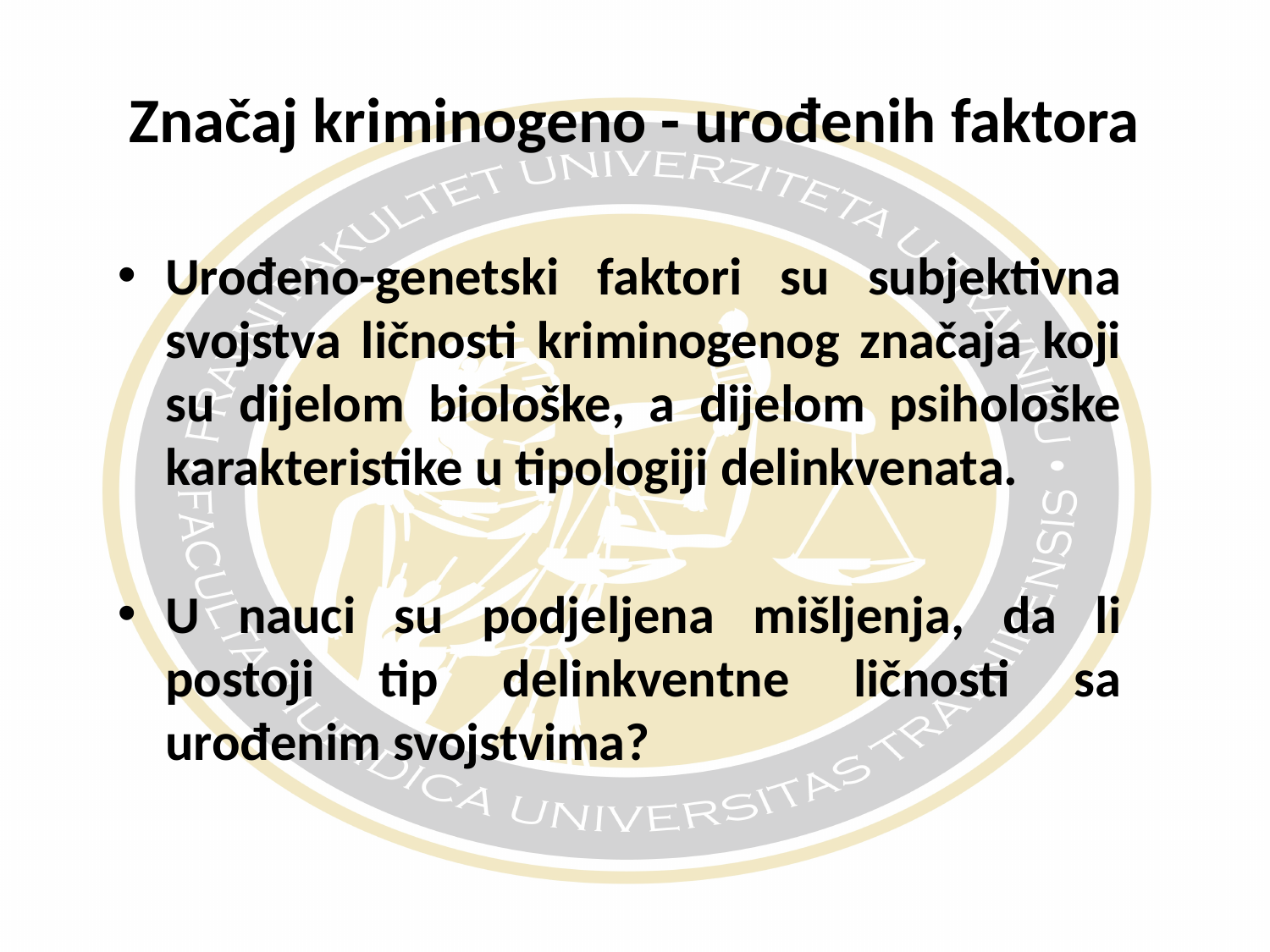

# Značaj kriminogeno - urođenih faktora
Urođeno-genetski faktori su subjektivna svojstva ličnosti kriminogenog značaja koji su dijelom biološke, a dijelom psihološke karakteristike u tipologiji delinkvenata.

U nauci su podjeljena mišljenja, da li postoji tip delinkventne ličnosti sa urođenim svojstvima?